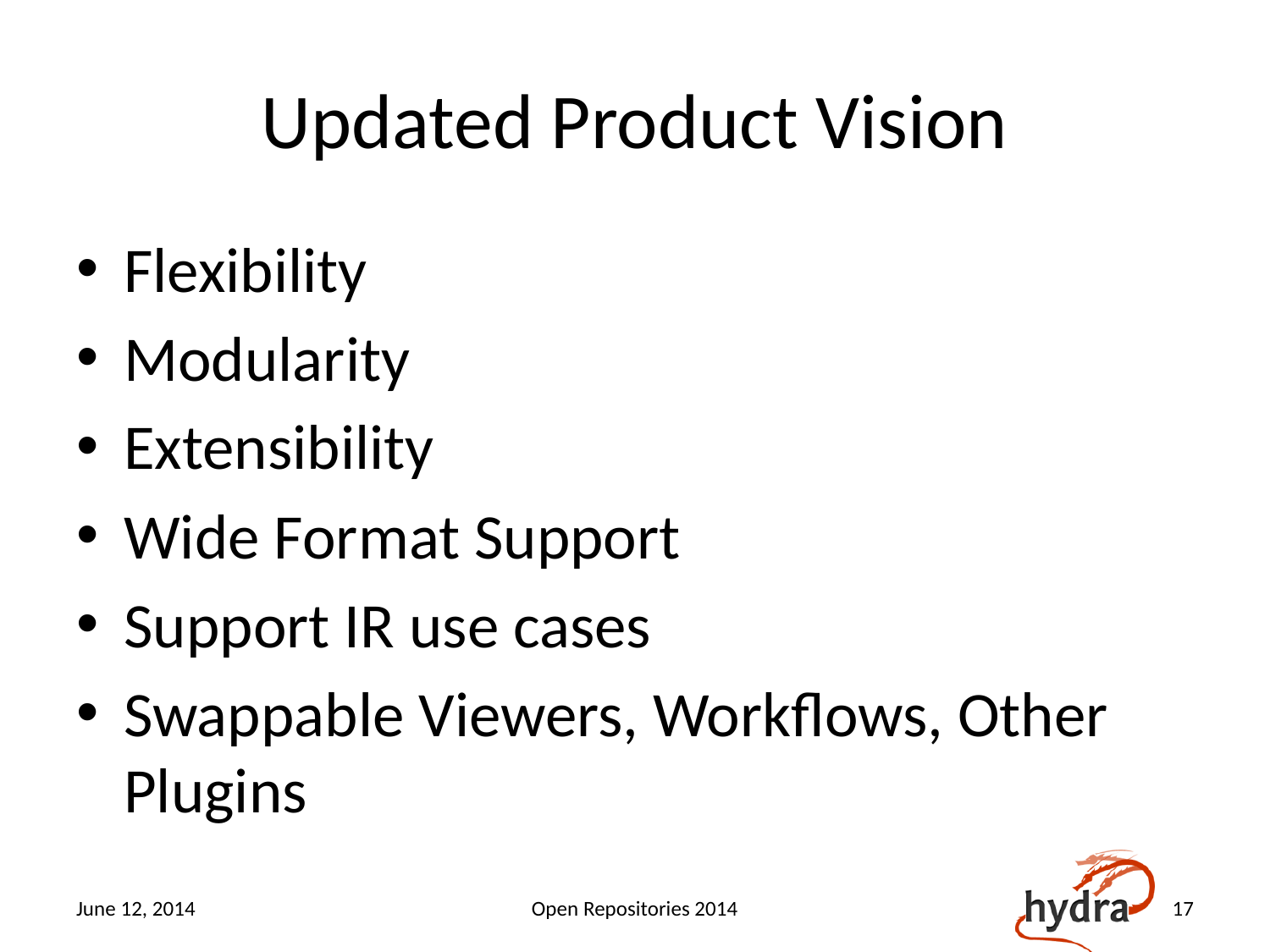

# Updated Product Vision
Flexibility
Modularity
Extensibility
Wide Format Support
Support IR use cases
Swappable Viewers, Workflows, Other Plugins
June 12, 2014
Open Repositories 2014
17